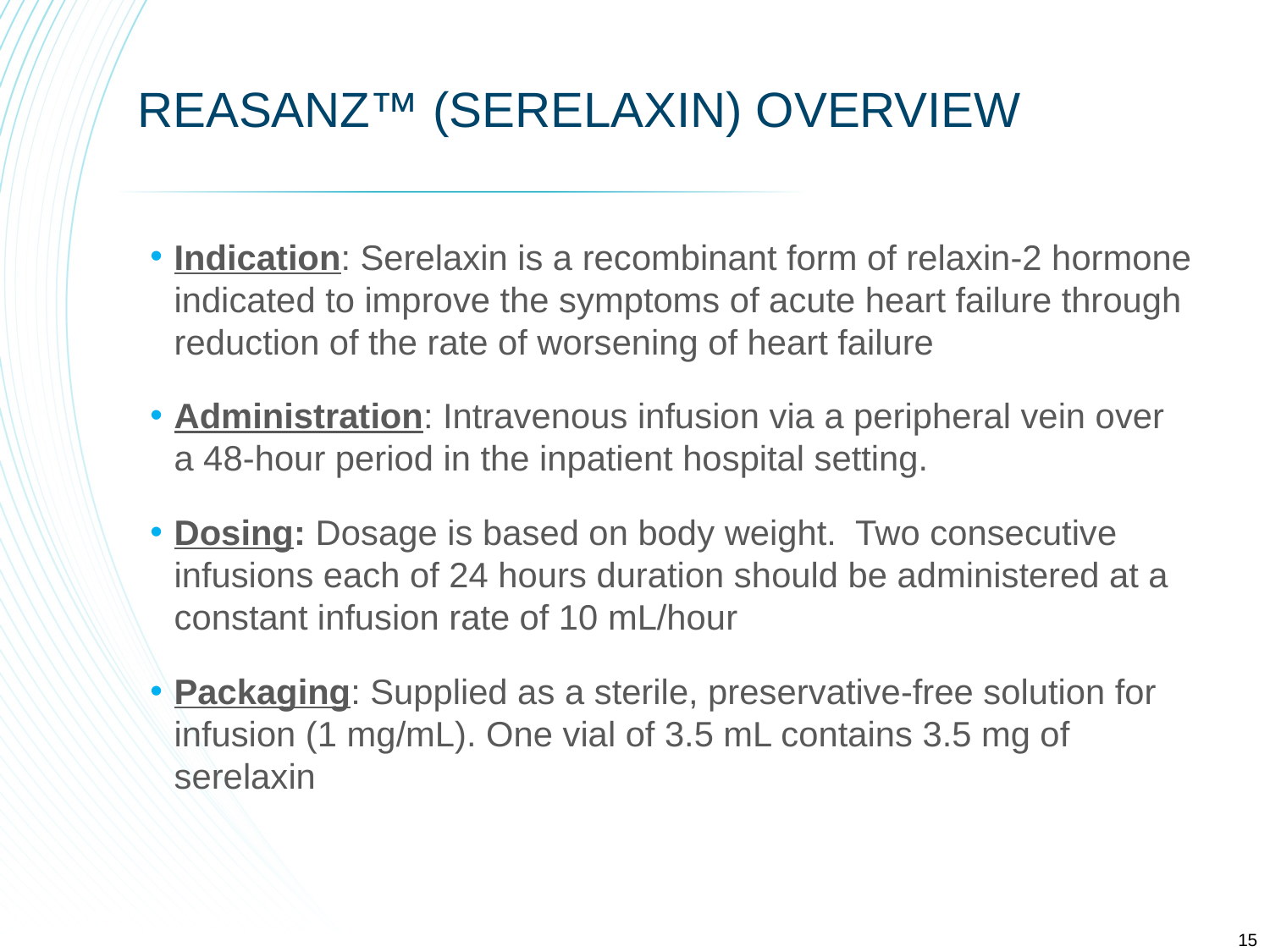

# REASANZ™ (Serelaxin) Overview
Indication: Serelaxin is a recombinant form of relaxin-2 hormone indicated to improve the symptoms of acute heart failure through reduction of the rate of worsening of heart failure
Administration: Intravenous infusion via a peripheral vein over a 48-hour period in the inpatient hospital setting.
Dosing: Dosage is based on body weight.  Two consecutive infusions each of 24 hours duration should be administered at a constant infusion rate of 10 mL/hour
Packaging: Supplied as a sterile, preservative-free solution for infusion (1 mg/mL). One vial of 3.5 mL contains 3.5 mg of serelaxin
15